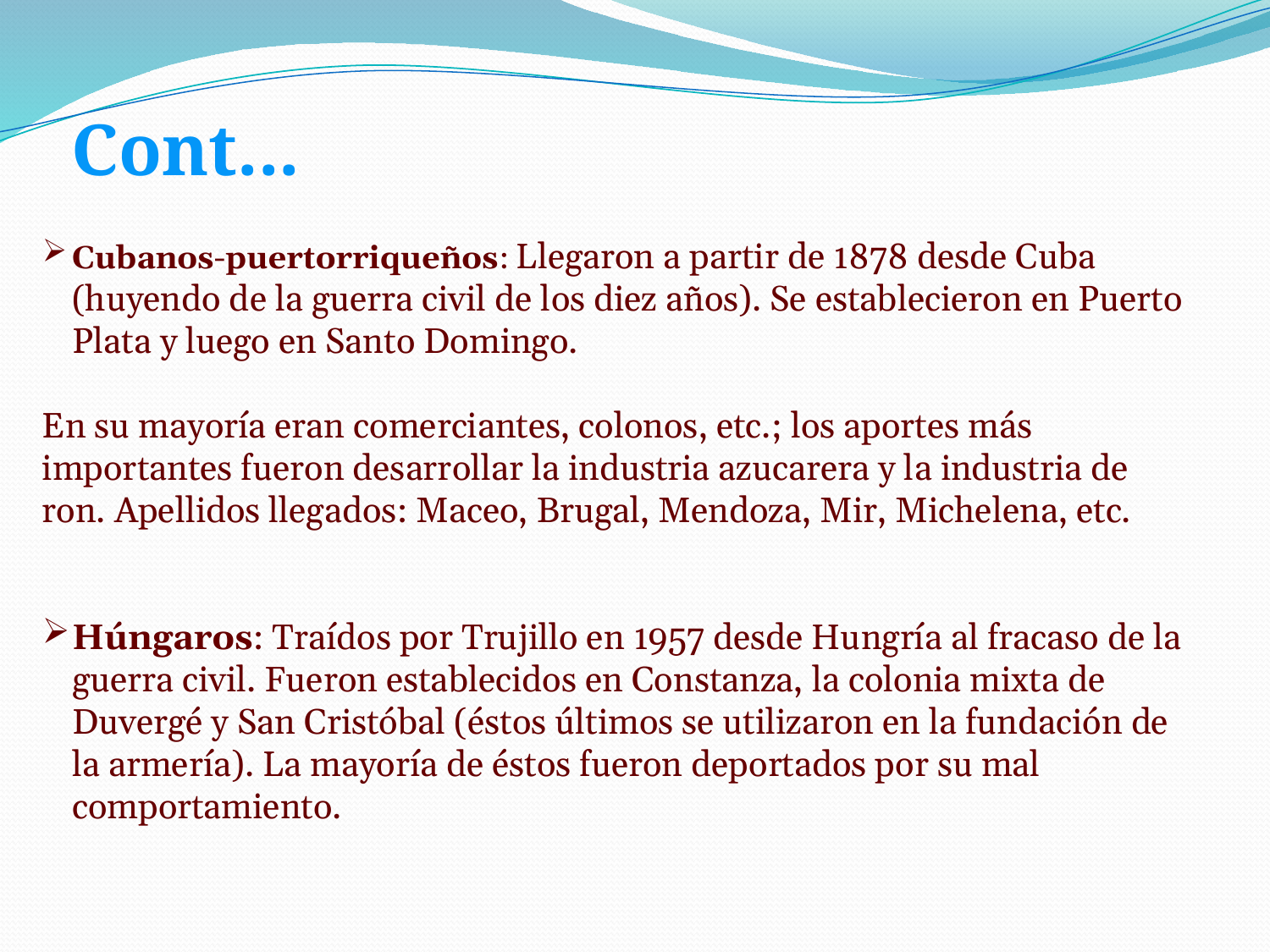

Cont...
Cubanos-puertorriqueños: Llegaron a partir de 1878 desde Cuba (huyendo de la guerra civil de los diez años). Se establecieron en Puerto Plata y luego en Santo Domingo.

En su mayoría eran comerciantes, colonos, etc.; los aportes más importantes fueron desarrollar la industria azucarera y la industria de ron. Apellidos llegados: Maceo, Brugal, Mendoza, Mir, Michelena, etc.

Húngaros: Traídos por Trujillo en 1957 desde Hungría al fracaso de la guerra civil. Fueron establecidos en Constanza, la colonia mixta de Duvergé y San Cristóbal (éstos últimos se utilizaron en la fundación de la armería). La mayoría de éstos fueron deportados por su mal comportamiento.